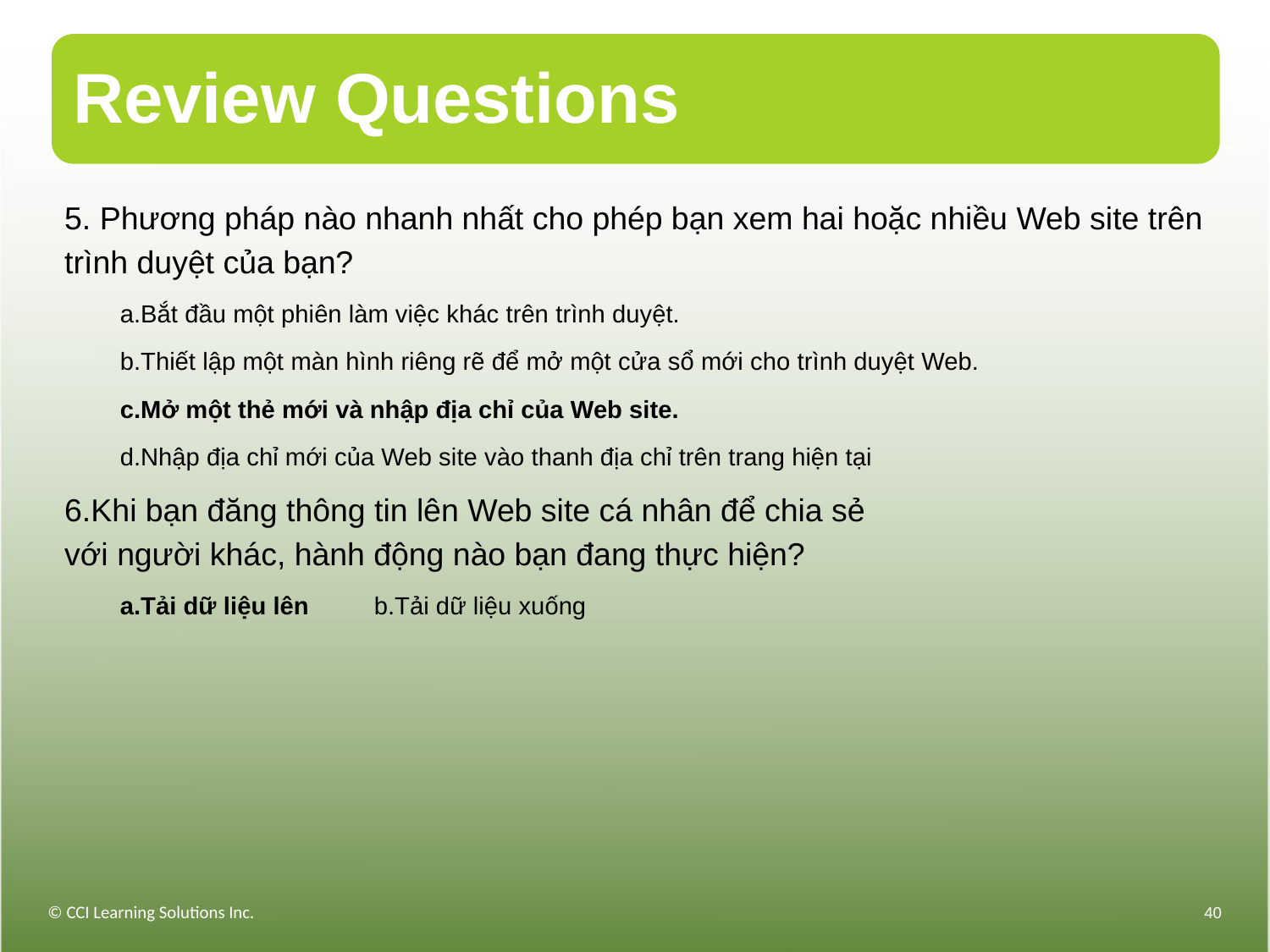

# Review Questions
5. Phương pháp nào nhanh nhất cho phép bạn xem hai hoặc nhiều Web site trên trình duyệt của bạn?
a.Bắt đầu một phiên làm việc khác trên trình duyệt.
b.Thiết lập một màn hình riêng rẽ để mở một cửa sổ mới cho trình duyệt Web.
c.Mở một thẻ mới và nhập địa chỉ của Web site.
d.Nhập địa chỉ mới của Web site vào thanh địa chỉ trên trang hiện tại
6.Khi bạn đăng thông tin lên Web site cá nhân để chia sẻ
với người khác, hành động nào bạn đang thực hiện?
a.Tải dữ liệu lên	b.Tải dữ liệu xuống
© CCI Learning Solutions Inc.
40